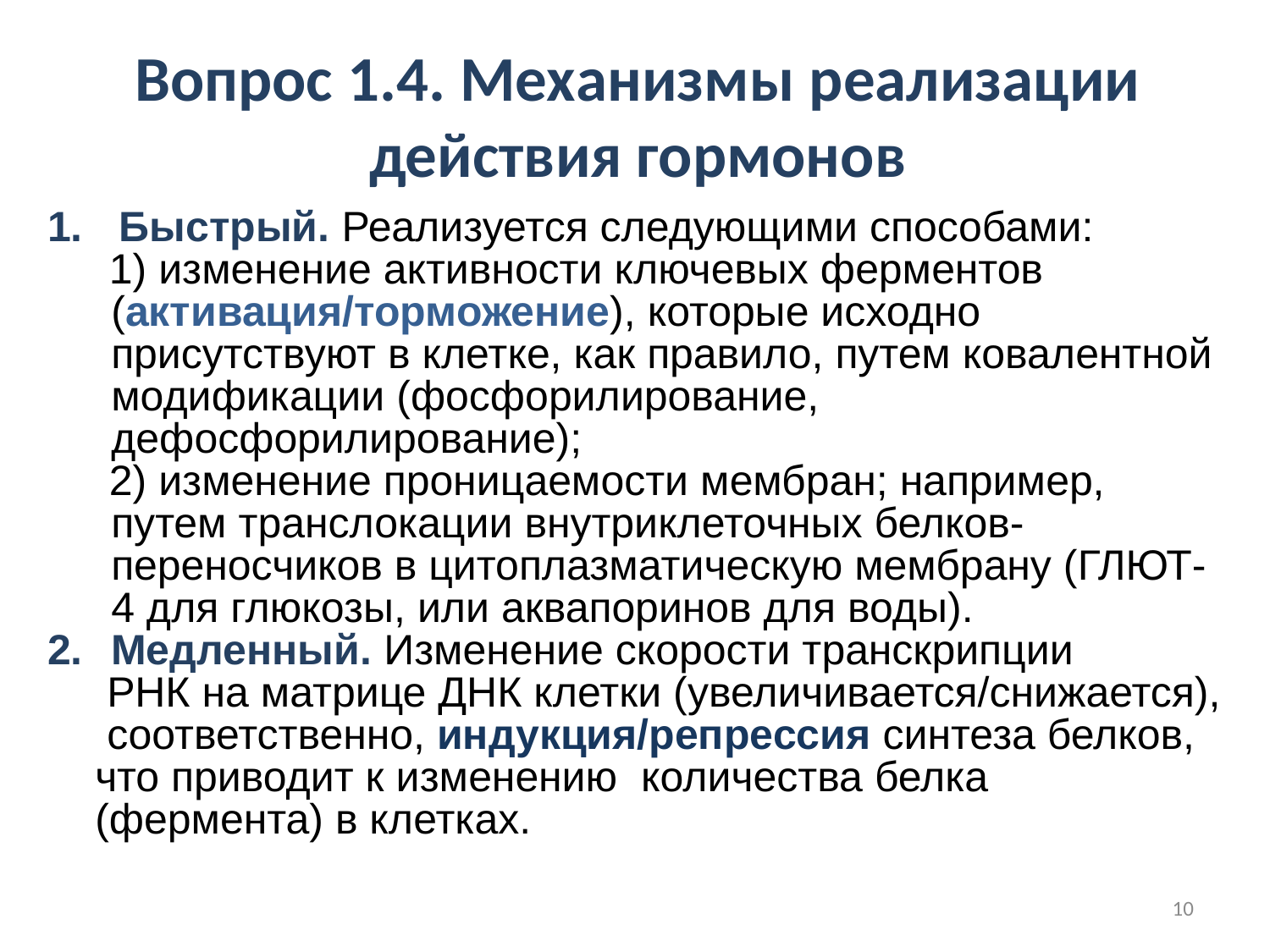

# Вопрос 1.4. Механизмы реализации действия гормонов
Быстрый. Реализуется следующими способами:
 изменение активности ключевых ферментов (активация/торможение), которые исходно присутствуют в клетке, как правило, путем ковалентной модификации (фосфорилирование, дефосфорилирование);
 изменение проницаемости мембран; например,  путем транслокации внутриклеточных белков-переносчиков в цитоплазматическую мембрану (ГЛЮТ-4 для глюкозы, или аквапоринов для воды).
Медленный. Изменение скорости транскрипции
     РНК на матрице ДНК клетки (увеличивается/снижается),
     соответственно, индукция/репрессия синтеза белков,
    что приводит к изменению  количества белка
    (фермента) в клетках.

10